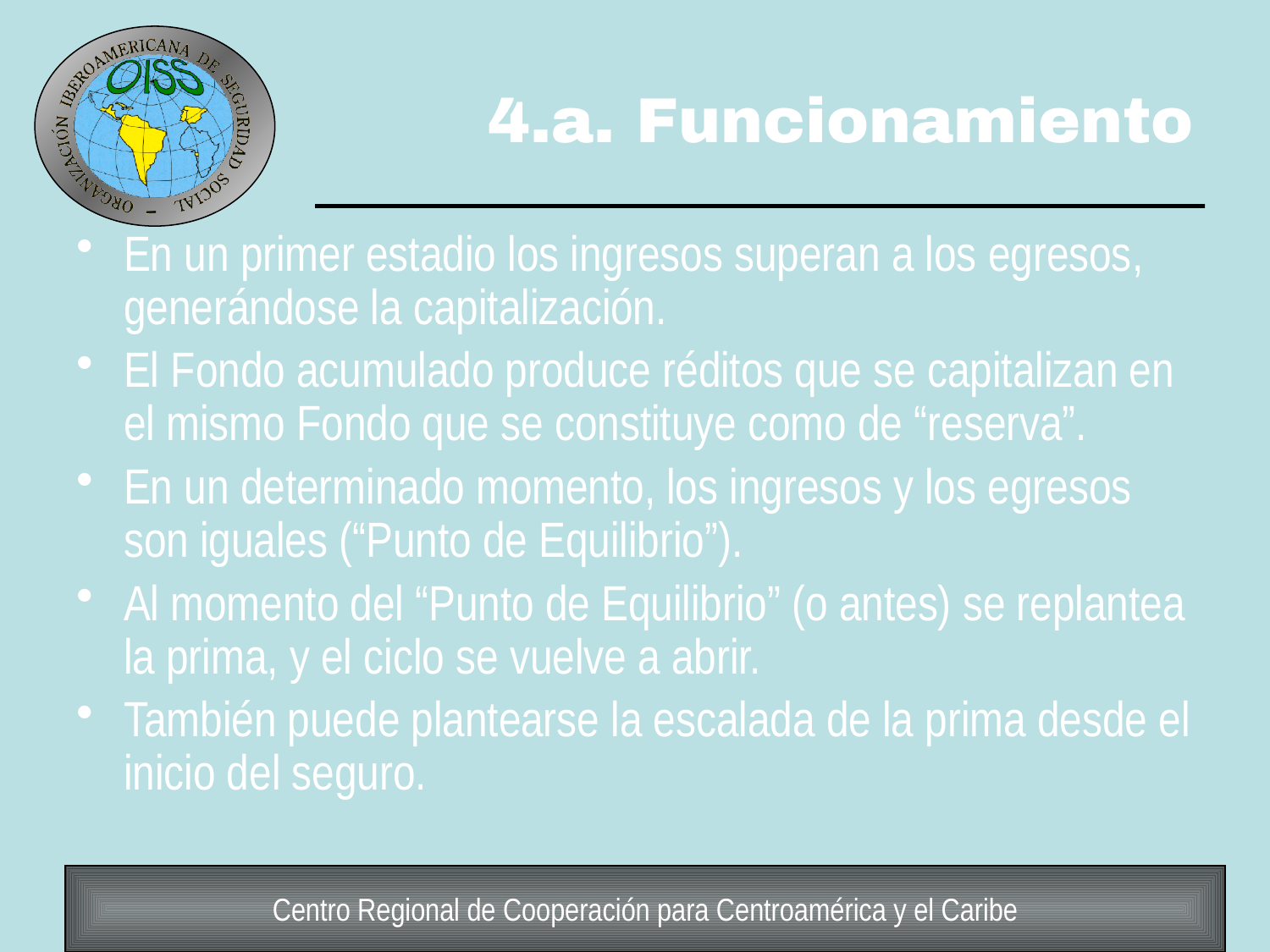

# 4.a. Funcionamiento
En un primer estadio los ingresos superan a los egresos, generándose la capitalización.
El Fondo acumulado produce réditos que se capitalizan en el mismo Fondo que se constituye como de “reserva”.
En un determinado momento, los ingresos y los egresos son iguales (“Punto de Equilibrio”).
Al momento del “Punto de Equilibrio” (o antes) se replantea la prima, y el ciclo se vuelve a abrir.
También puede plantearse la escalada de la prima desde el inicio del seguro.